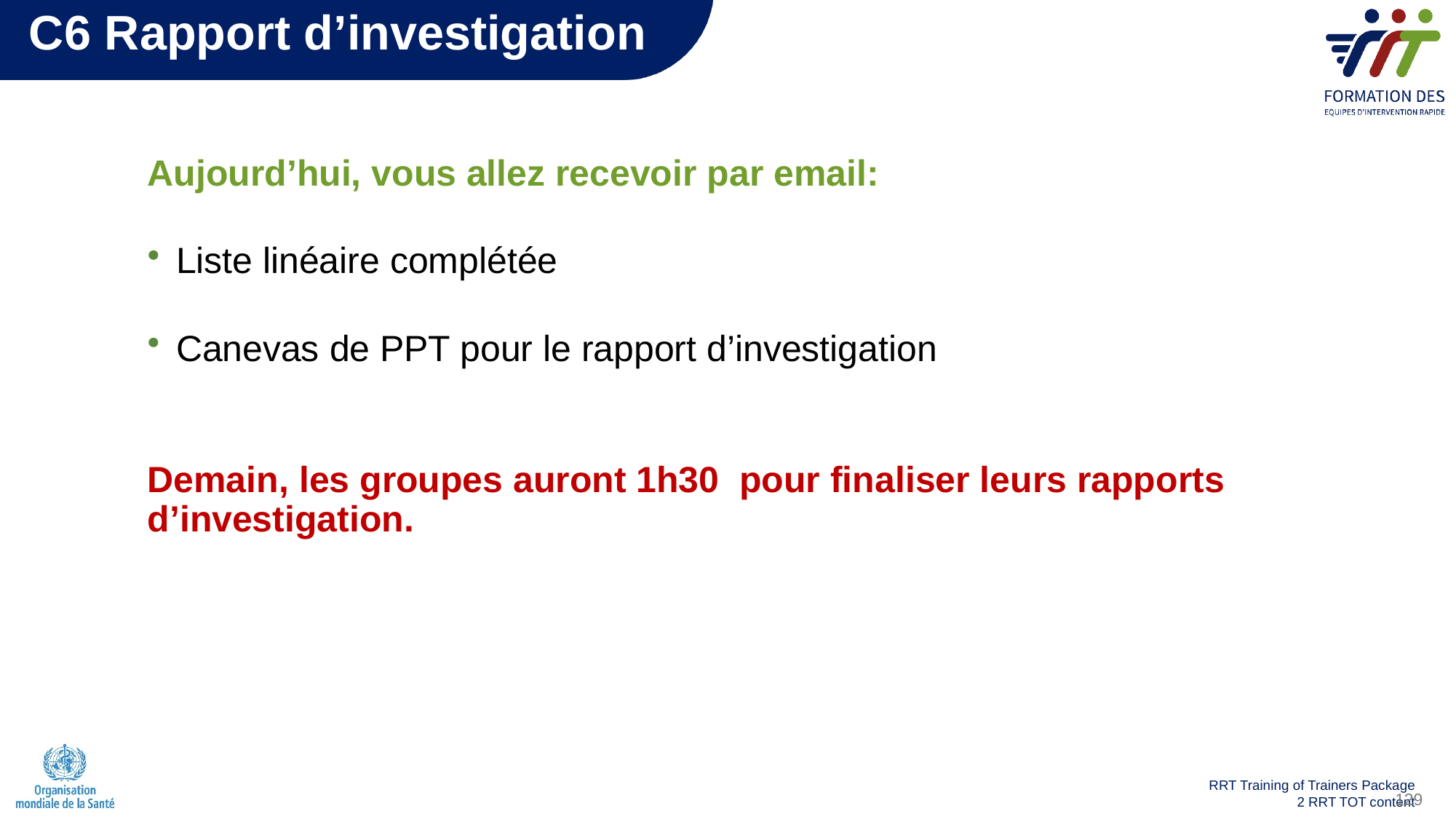

# C6 Rapport d’investigation
Aujourd’hui, vous allez recevoir par email:

Liste linéaire complétée

Canevas de PPT pour le rapport d’investigation

Demain, les groupes auront 1h30  pour finaliser leurs rapports d’investigation.